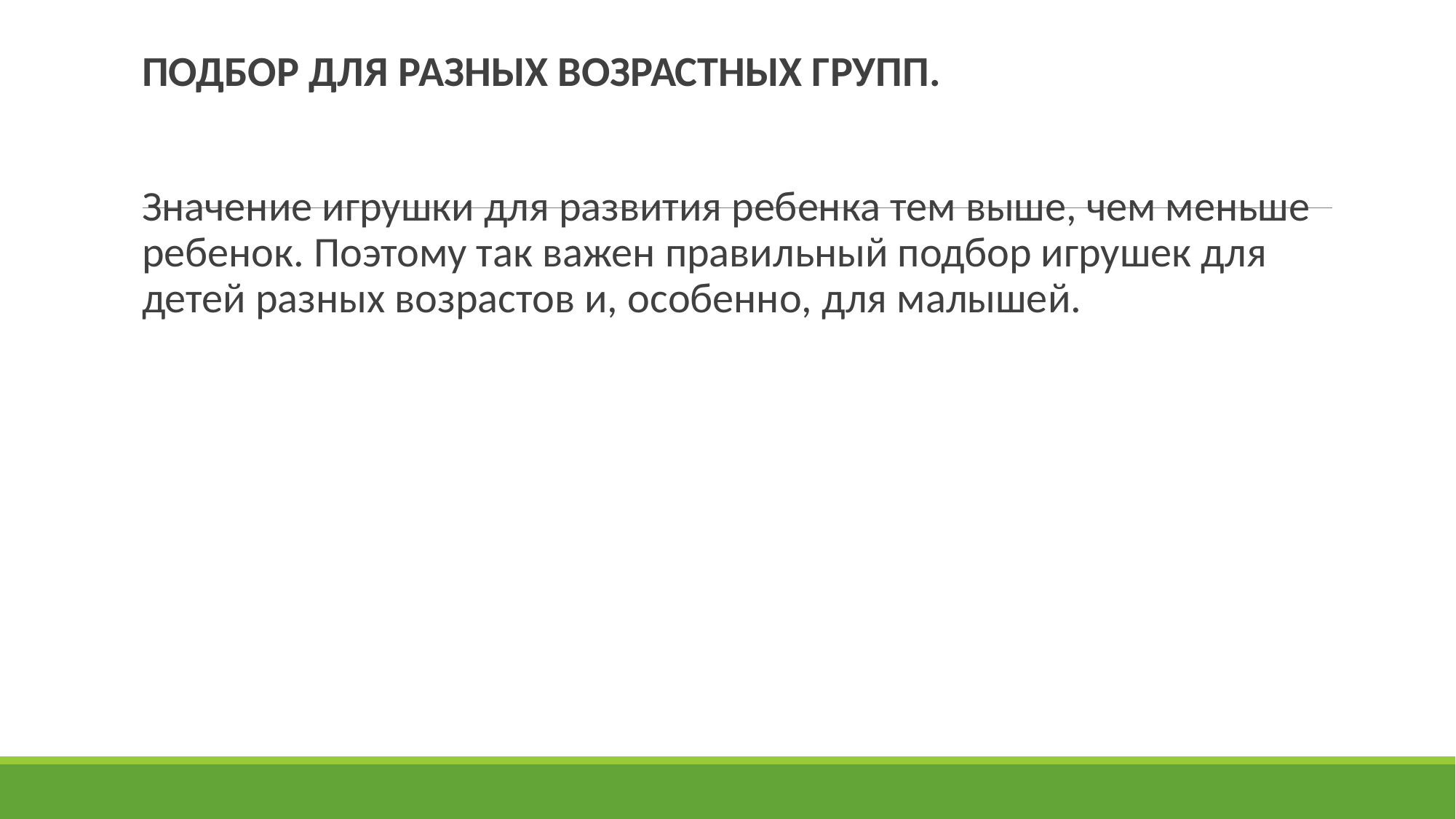

ПОДБОР ДЛЯ РАЗНЫХ ВОЗРАСТНЫХ ГРУПП.

Значение игрушки для развития ребенка тем выше, чем меньше ребенок. Поэтому так важен правильный подбор игрушек для детей разных возрастов и, особенно, для малышей.